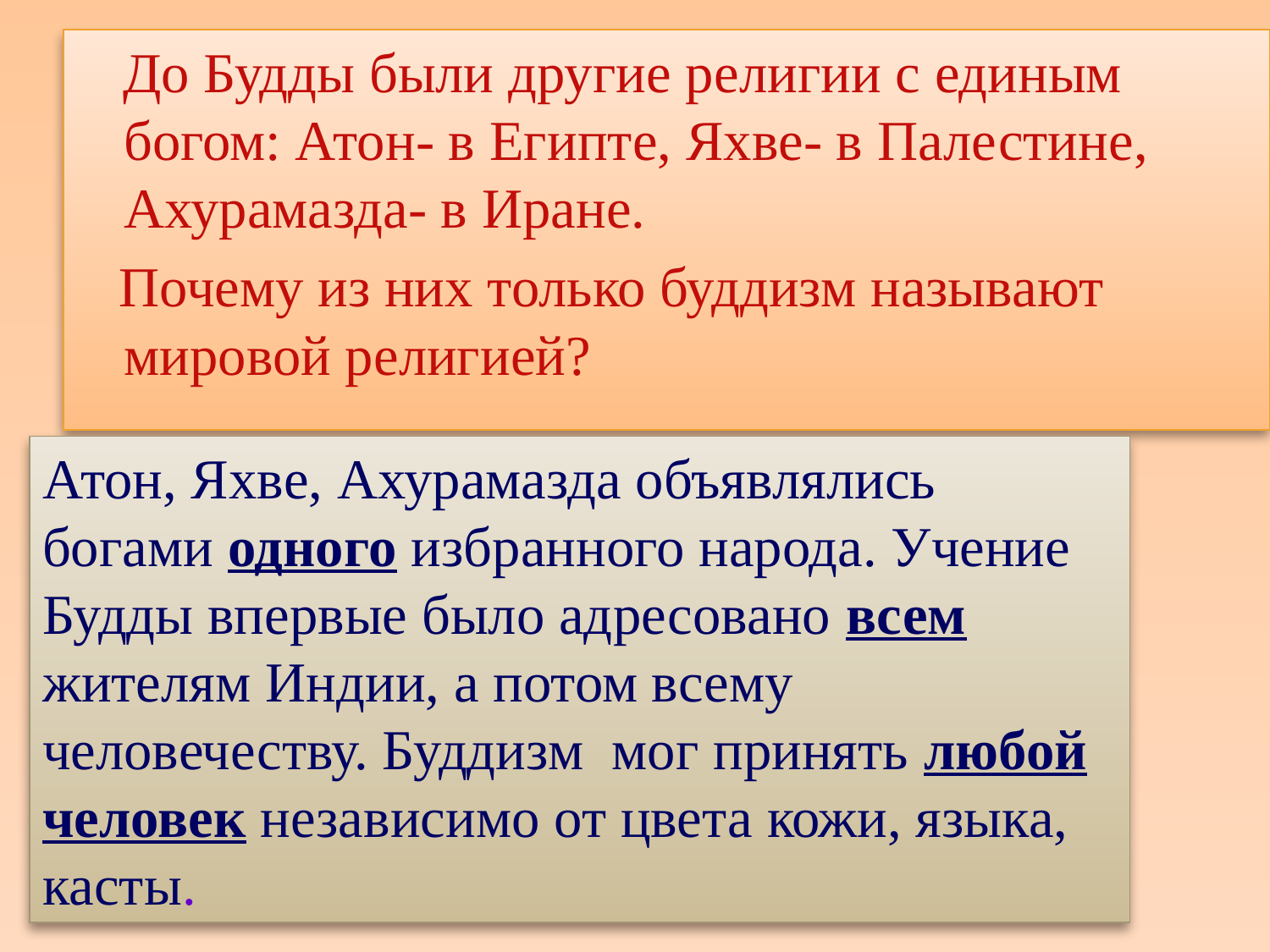

До Будды были другие религии с единым богом: Атон- в Египте, Яхве- в Палестине, Ахурамазда- в Иране.
   Почему из них только буддизм называют мировой религией?

Атон, Яхве, Ахурамазда объявлялись богами одного избранного народа. Учение Будды впервые было адресовано всем жителям Индии, а потом всему человечеству. Буддизм  мог принять любой человек независимо от цвета кожи, языка, касты.